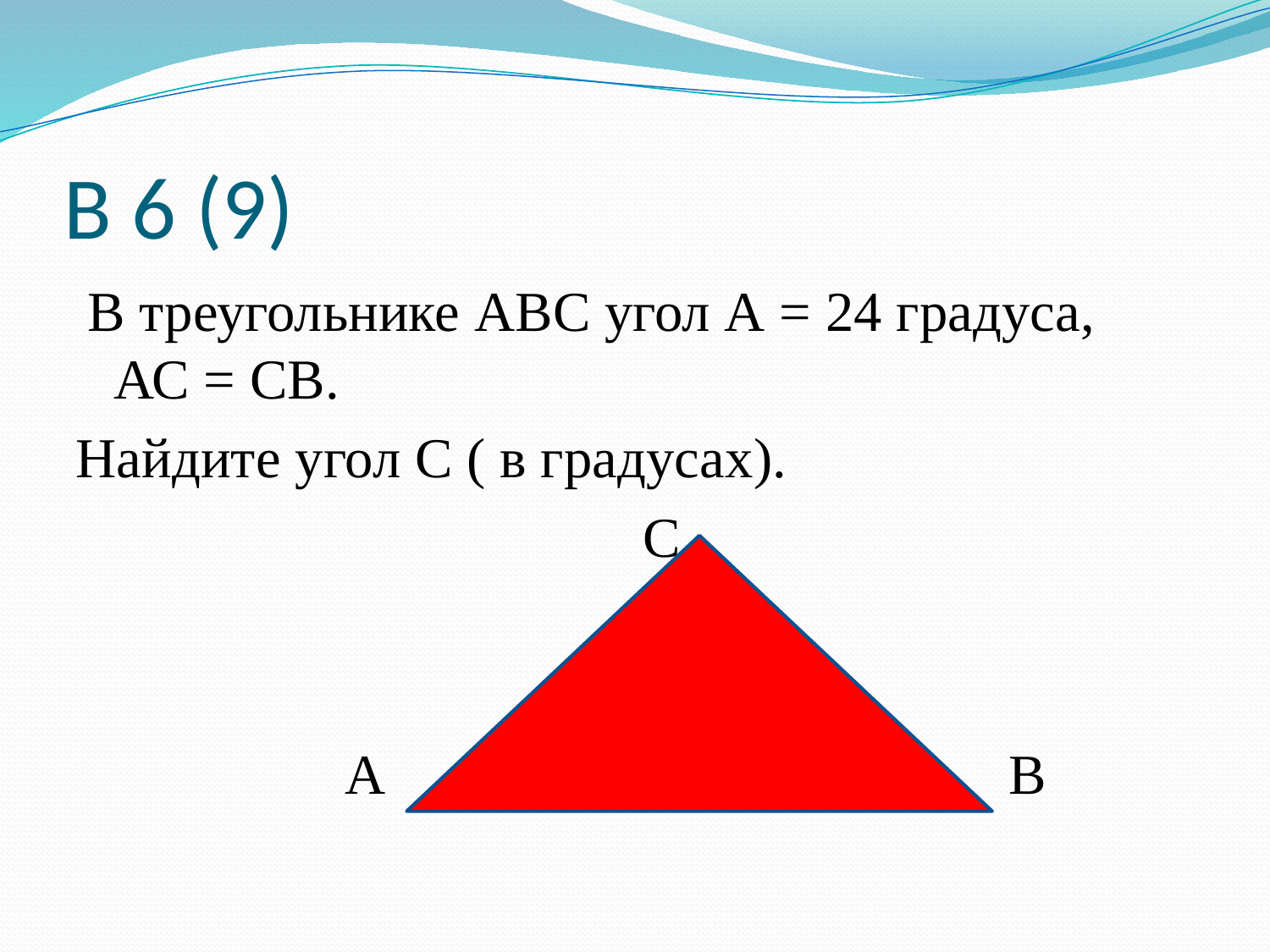

# В 6 (9)
 В треугольнике АВС угол А = 24 градуса,  АС = СВ.
Найдите угол С ( в градусах).
                                        С

                   А                                            В